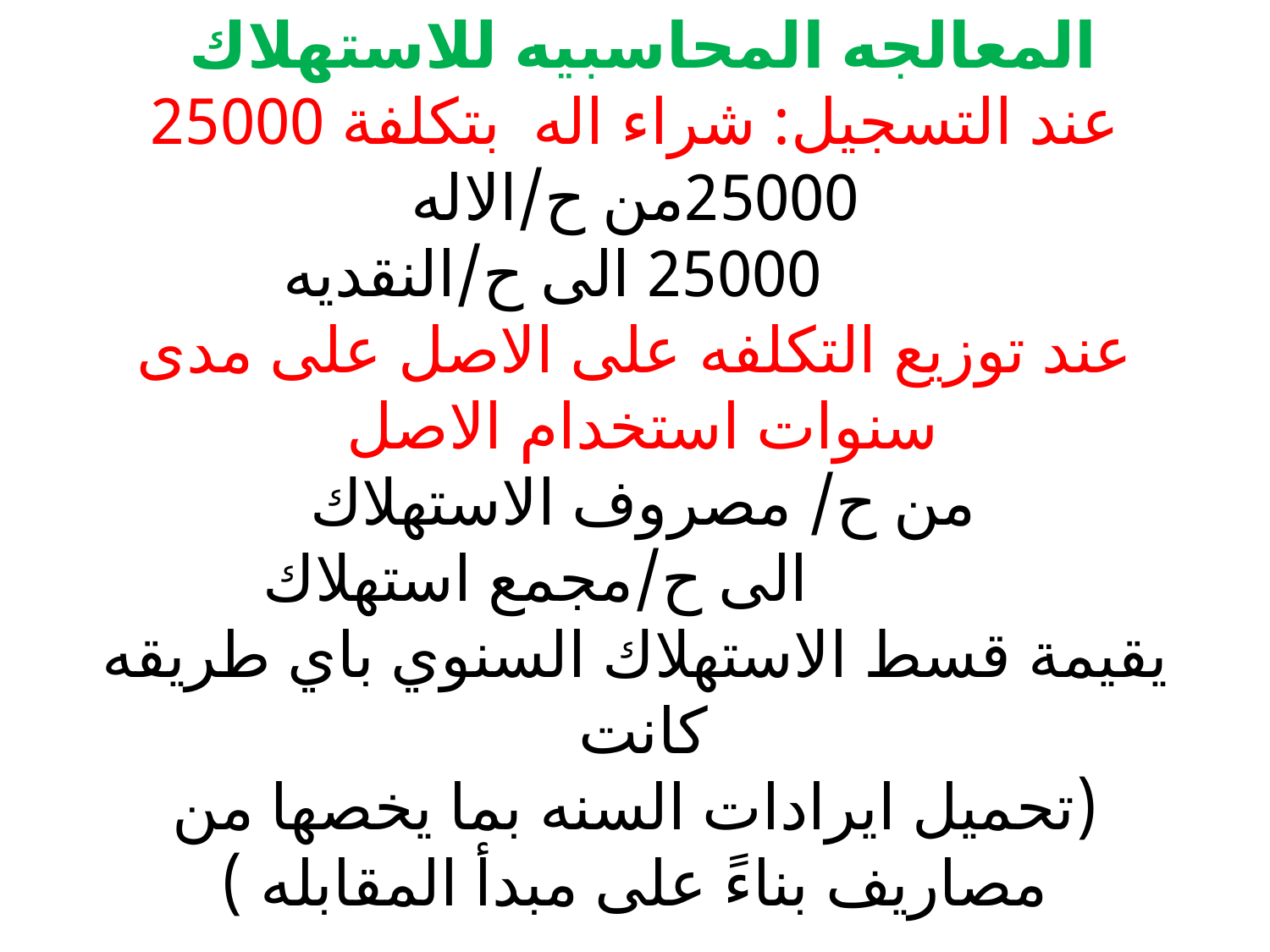

# المعالجه المحاسبيه للاستهلاك عند التسجيل: شراء اله  بتكلفة 25000 25000من ح/الاله 25000 الى ح/النقديه عند توزيع التكلفه على الاصل على مدى سنوات استخدام الاصل من ح/ مصروف الاستهلاك الى ح/مجمع استهلاك يقيمة قسط الاستهلاك السنوي باي طريقه كانت (تحميل ايرادات السنه بما يخصها من مصاريف بناءً على مبدأ المقابله )